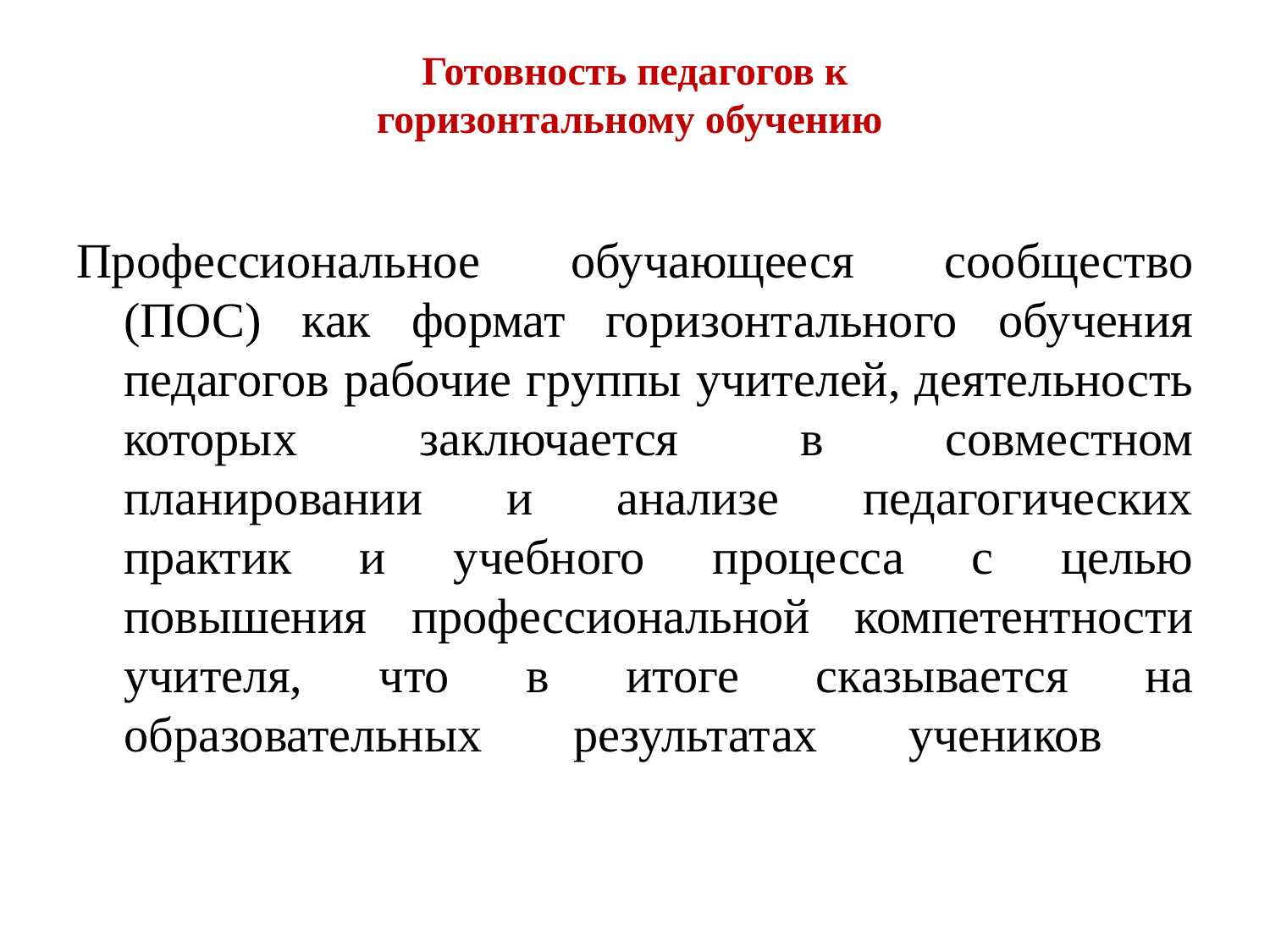

# Готовность педагогов к горизонтальному обучению
Профессиональное обучающееся сообщество
(ПОС) как формат горизонтального обучения
педагогов рабочие группы учителей, деятельность
которых заключается в совместном
планировании и анализе педагогических
практик и учебного процесса с целью
повышения профессиональной компетентности учителя, что в итоге сказывается на образовательных результатах учеников